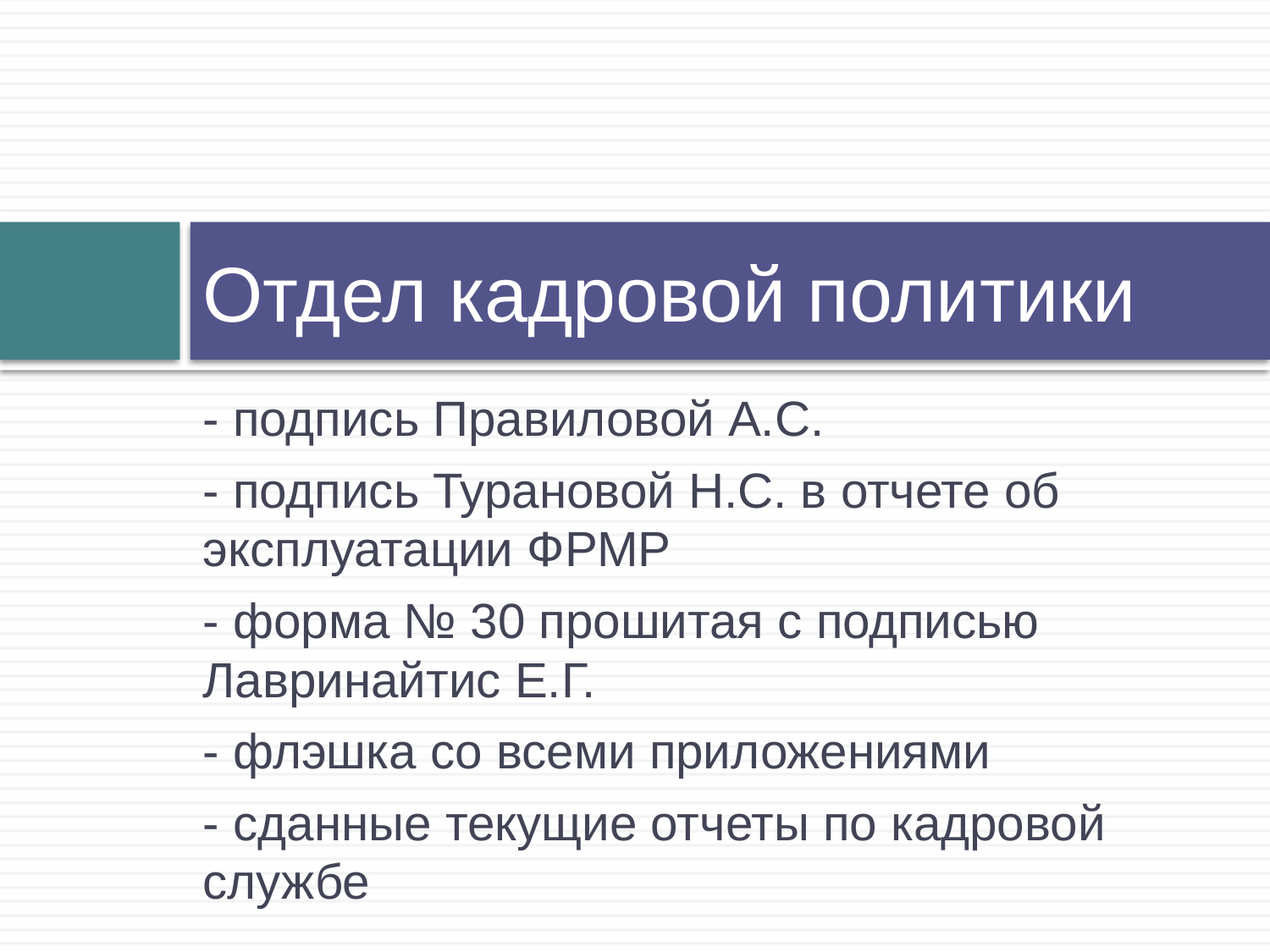

# Отдел кадровой политики
- подпись Правиловой А.С.
- подпись Турановой Н.С. в отчете об эксплуатации ФРМР
- форма № 30 прошитая с подписью Лавринайтис Е.Г.
- флэшка со всеми приложениями
- сданные текущие отчеты по кадровой службе